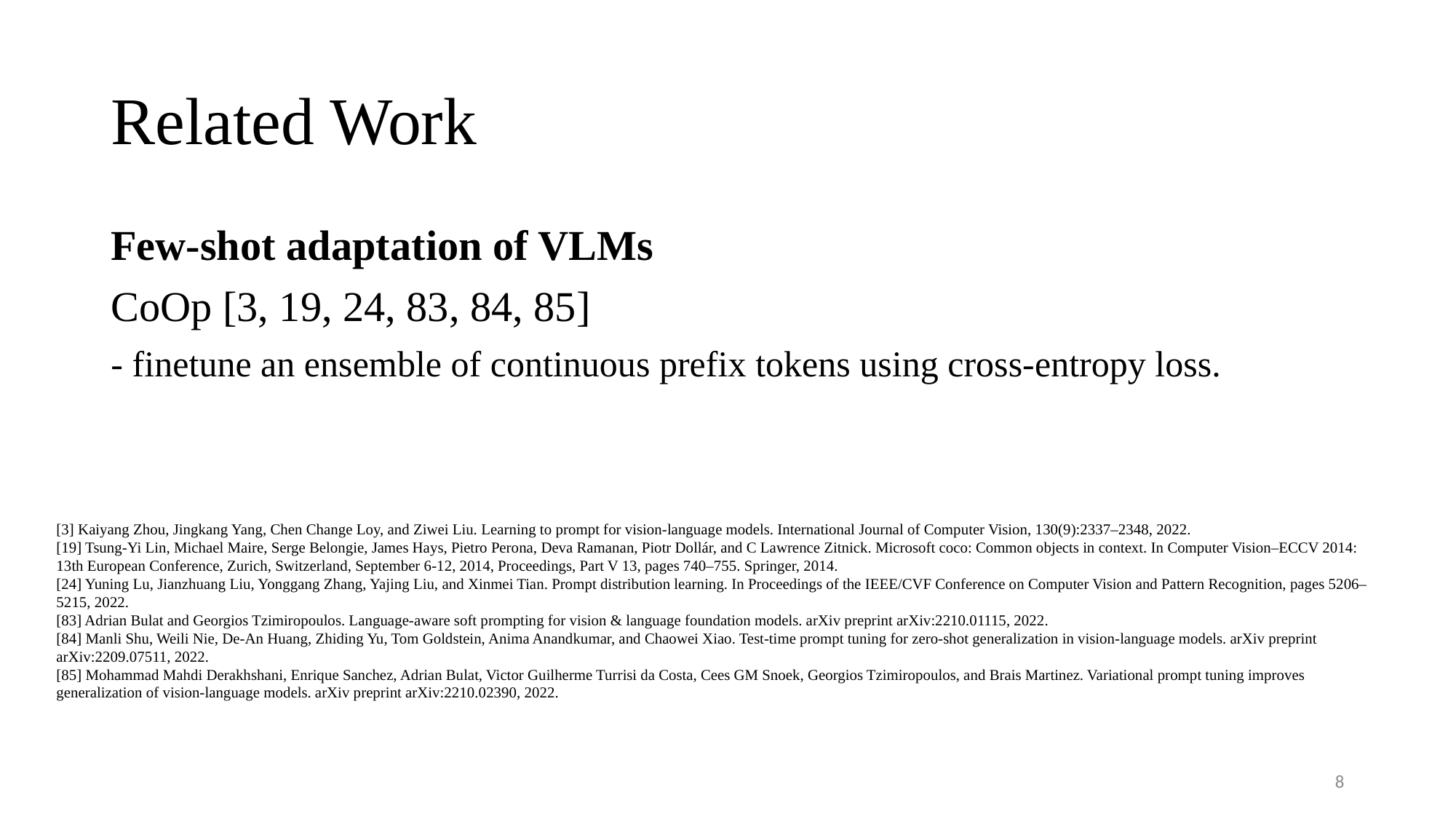

# Related Work
Few-shot adaptation of VLMs
CoOp [3, 19, 24, 83, 84, 85]
- finetune an ensemble of continuous prefix tokens using cross-entropy loss.
[3] Kaiyang Zhou, Jingkang Yang, Chen Change Loy, and Ziwei Liu. Learning to prompt for vision-language models. International Journal of Computer Vision, 130(9):2337–2348, 2022.
[19] Tsung-Yi Lin, Michael Maire, Serge Belongie, James Hays, Pietro Perona, Deva Ramanan, Piotr Dollár, and C Lawrence Zitnick. Microsoft coco: Common objects in context. In Computer Vision–ECCV 2014: 13th European Conference, Zurich, Switzerland, September 6-12, 2014, Proceedings, Part V 13, pages 740–755. Springer, 2014.
[24] Yuning Lu, Jianzhuang Liu, Yonggang Zhang, Yajing Liu, and Xinmei Tian. Prompt distribution learning. In Proceedings of the IEEE/CVF Conference on Computer Vision and Pattern Recognition, pages 5206– 5215, 2022.
[83] Adrian Bulat and Georgios Tzimiropoulos. Language-aware soft prompting for vision & language foundation models. arXiv preprint arXiv:2210.01115, 2022.
[84] Manli Shu, Weili Nie, De-An Huang, Zhiding Yu, Tom Goldstein, Anima Anandkumar, and Chaowei Xiao. Test-time prompt tuning for zero-shot generalization in vision-language models. arXiv preprint arXiv:2209.07511, 2022.
[85] Mohammad Mahdi Derakhshani, Enrique Sanchez, Adrian Bulat, Victor Guilherme Turrisi da Costa, Cees GM Snoek, Georgios Tzimiropoulos, and Brais Martinez. Variational prompt tuning improves generalization of vision-language models. arXiv preprint arXiv:2210.02390, 2022.
8